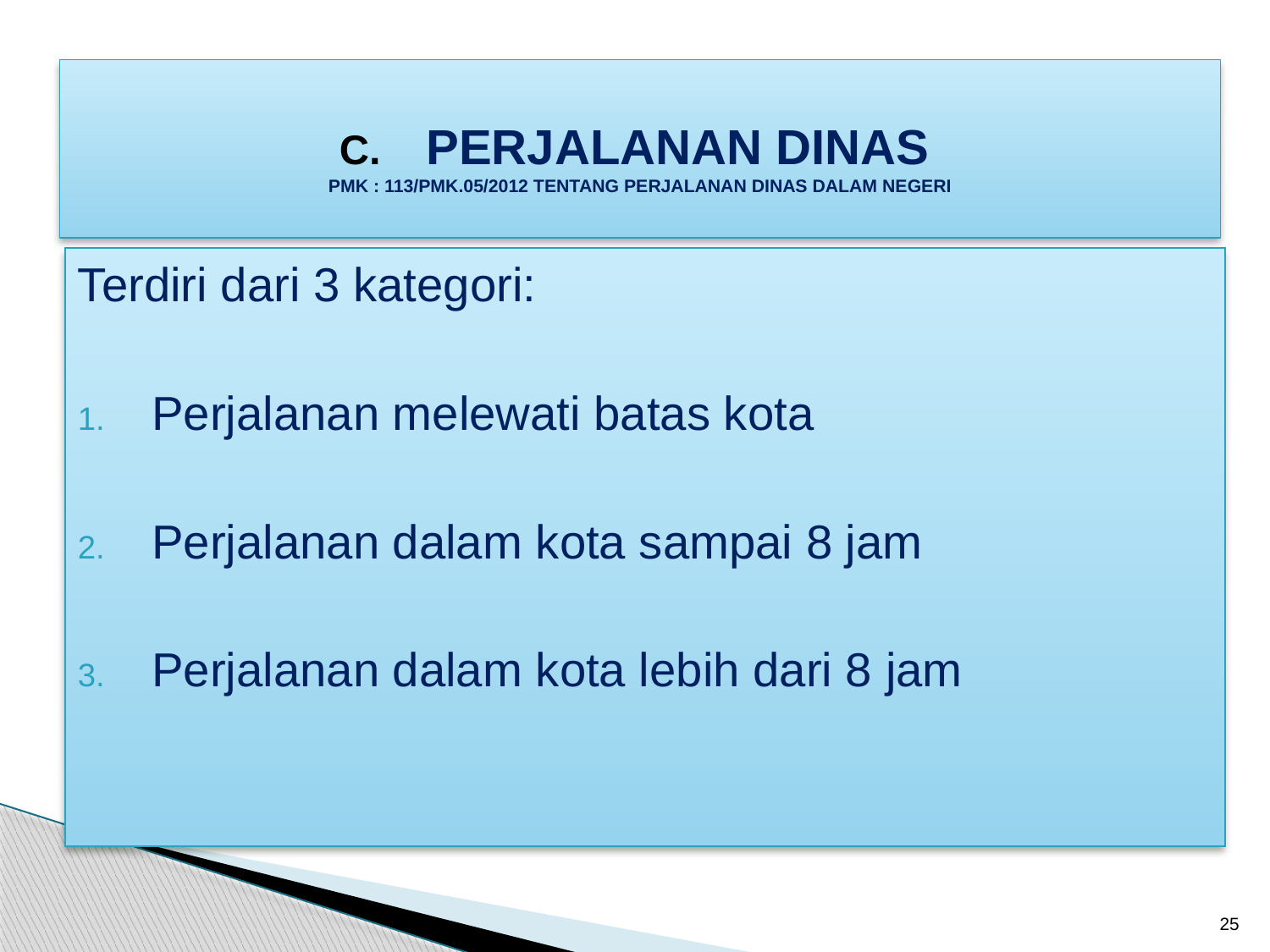

# C.    PERJALANAN DINAS PMK : 113/PMK.05/2012 TENTANG PERJALANAN DINAS DALAM NEGERI
Terdiri dari 3 kategori:

Perjalanan melewati batas kota

Perjalanan dalam kota sampai 8 jam

Perjalanan dalam kota lebih dari 8 jam

25